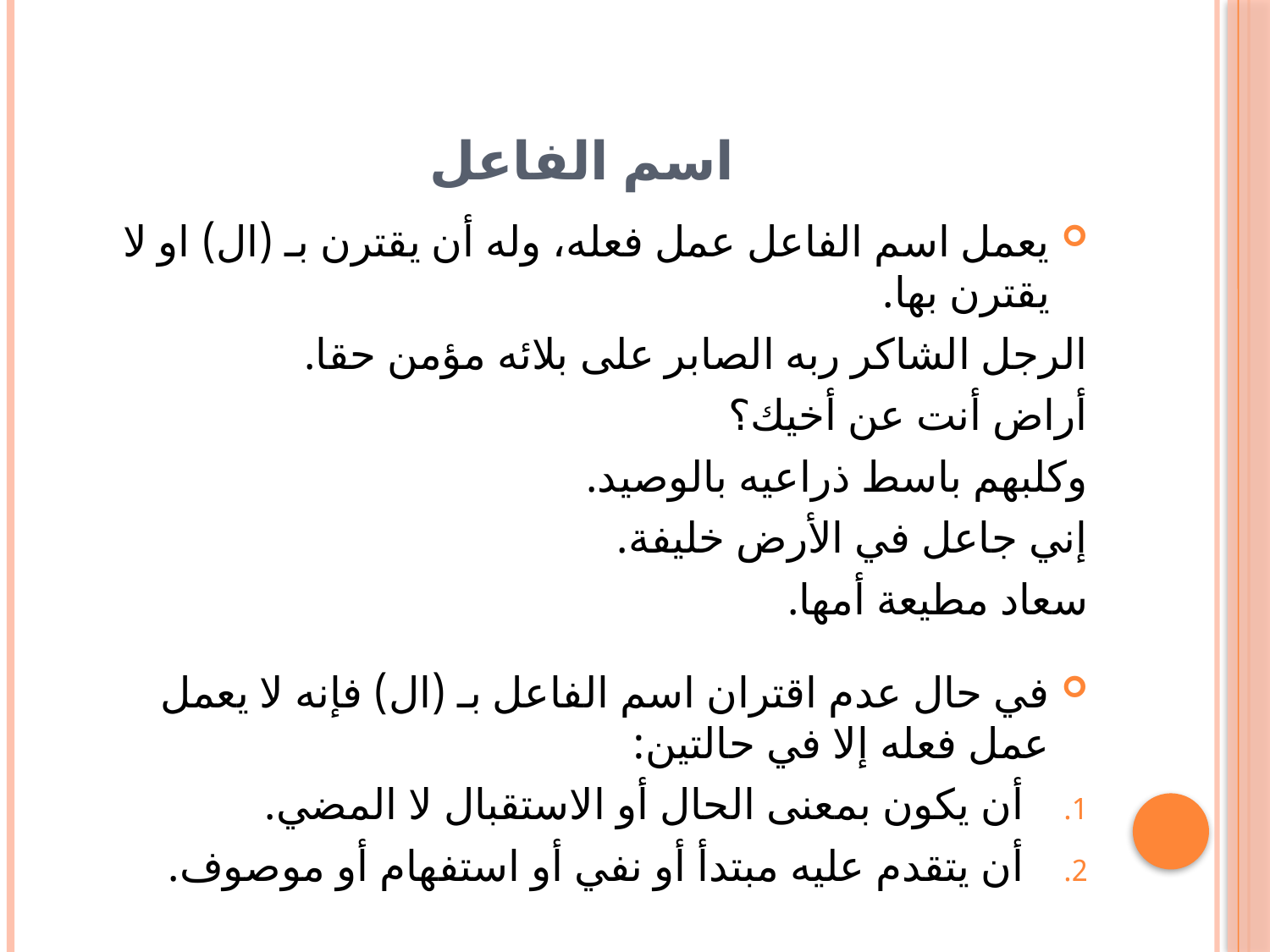

# اسم الفاعل
يعمل اسم الفاعل عمل فعله، وله أن يقترن بـ (ال) او لا يقترن بها.
الرجل الشاكر ربه الصابر على بلائه مؤمن حقا.
أراض أنت عن أخيك؟
وكلبهم باسط ذراعيه بالوصيد.
إني جاعل في الأرض خليفة.
سعاد مطيعة أمها.

في حال عدم اقتران اسم الفاعل بـ (ال) فإنه لا يعمل عمل فعله إلا في حالتين:
أن يكون بمعنى الحال أو الاستقبال لا المضي.
أن يتقدم عليه مبتدأ أو نفي أو استفهام أو موصوف.